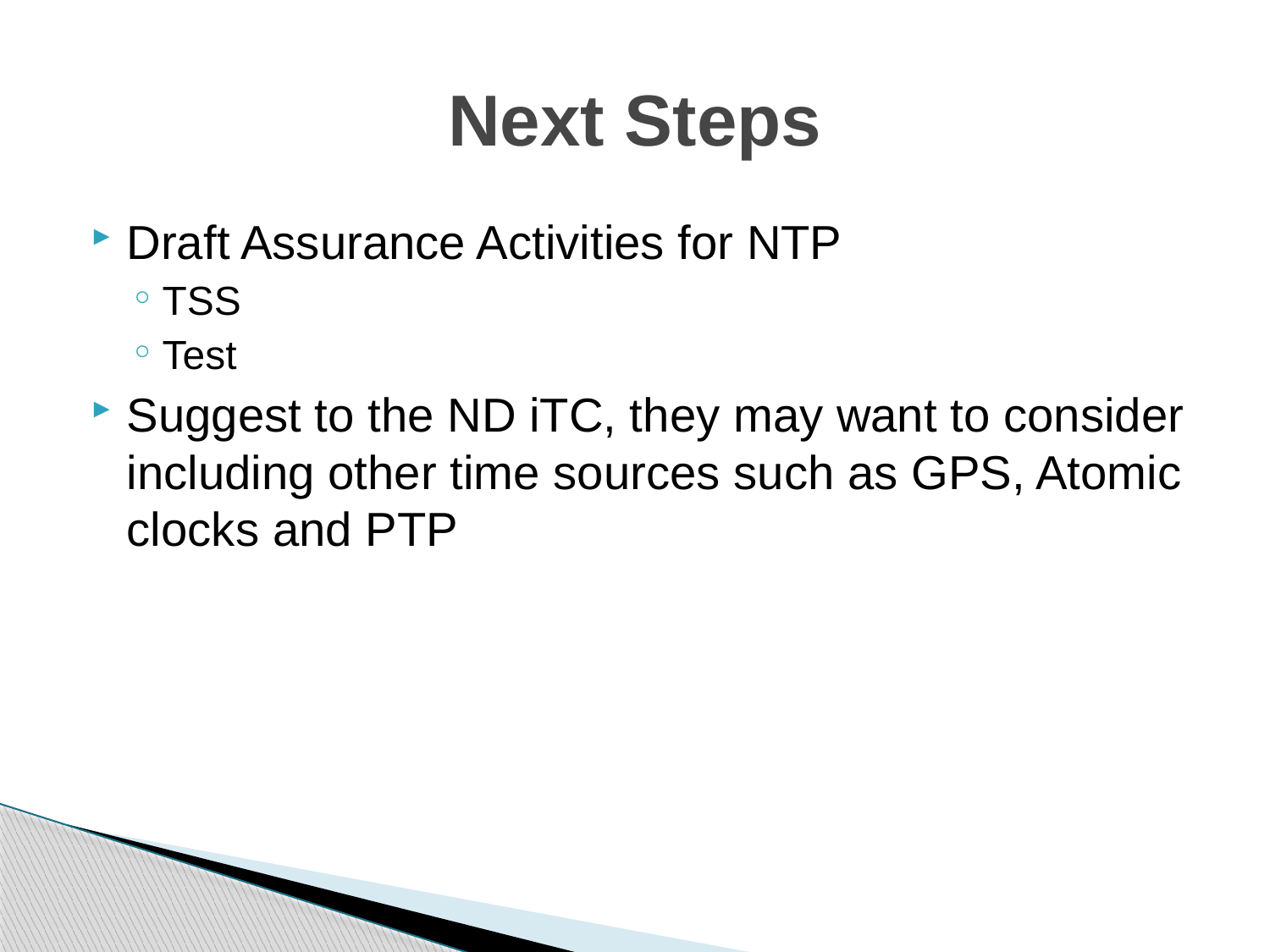

# Next Steps
Draft Assurance Activities for NTP
TSS
Test
Suggest to the ND iTC, they may want to consider including other time sources such as GPS, Atomic clocks and PTP